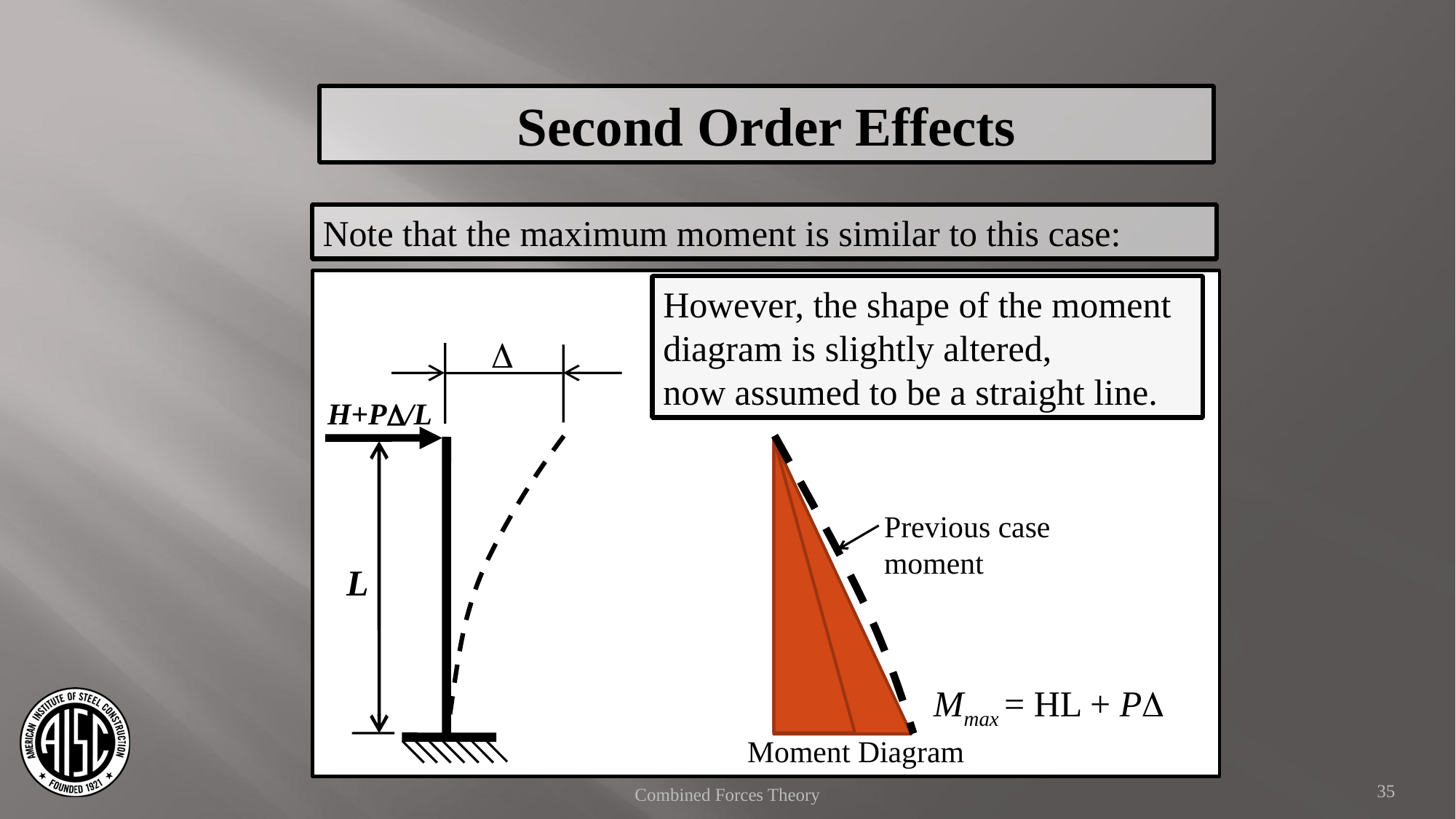

Second Order Effects
Note that the maximum moment is similar to this case:

However, the shape of the moment diagram is slightly altered,
now assumed to be a straight line.
Δ

H+PΔ/L

Previous case moment

L

Mmax = HL + PΔ
Moment Diagram

35
Combined Forces Theory